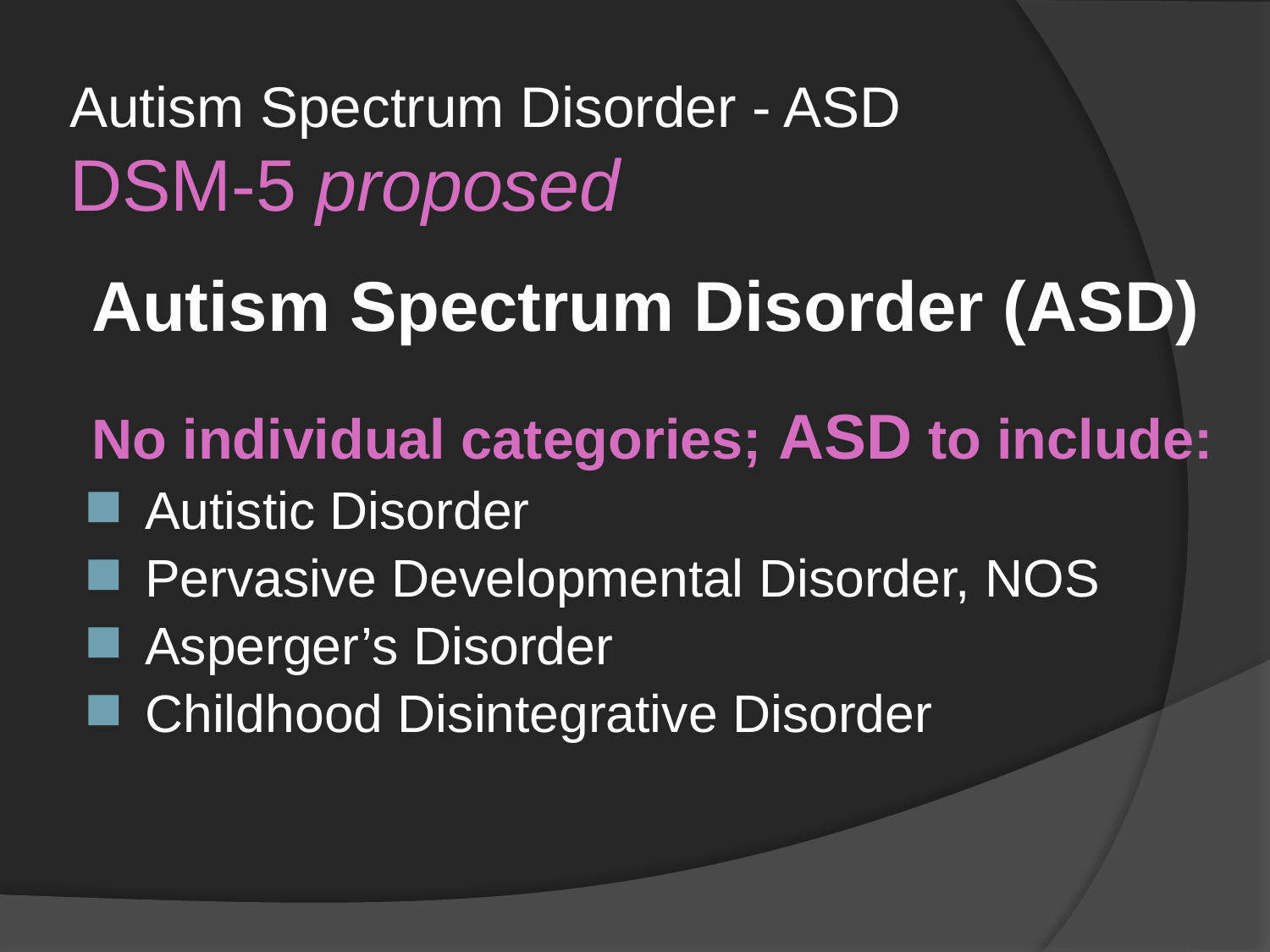

# Autism Spectrum Disorder - ASD DSM-5 proposed
Autism Spectrum Disorder (ASD)

No individual categories; ASD to include:
Autistic Disorder
Pervasive Developmental Disorder, NOS
Asperger’s Disorder
Childhood Disintegrative Disorder